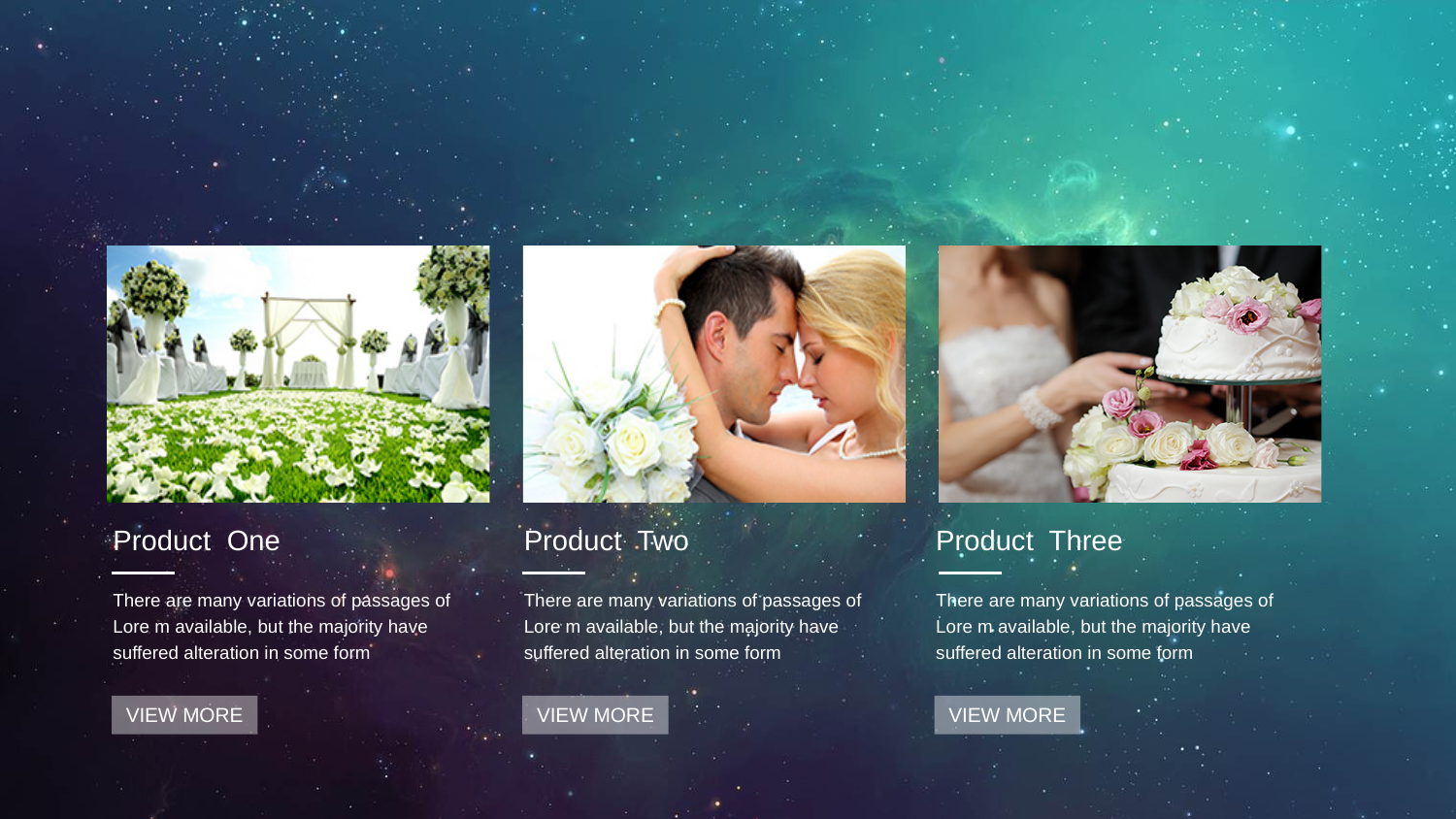

Product  One
There are many variations of passages of Lore m available, but the majority have suffered alteration in some form
VIEW MORE
Product  Two
There are many variations of passages of Lore m available, but the majority have suffered alteration in some form
VIEW MORE
Product  Three
There are many variations of passages of Lore m available, but the majority have suffered alteration in some form
VIEW MORE